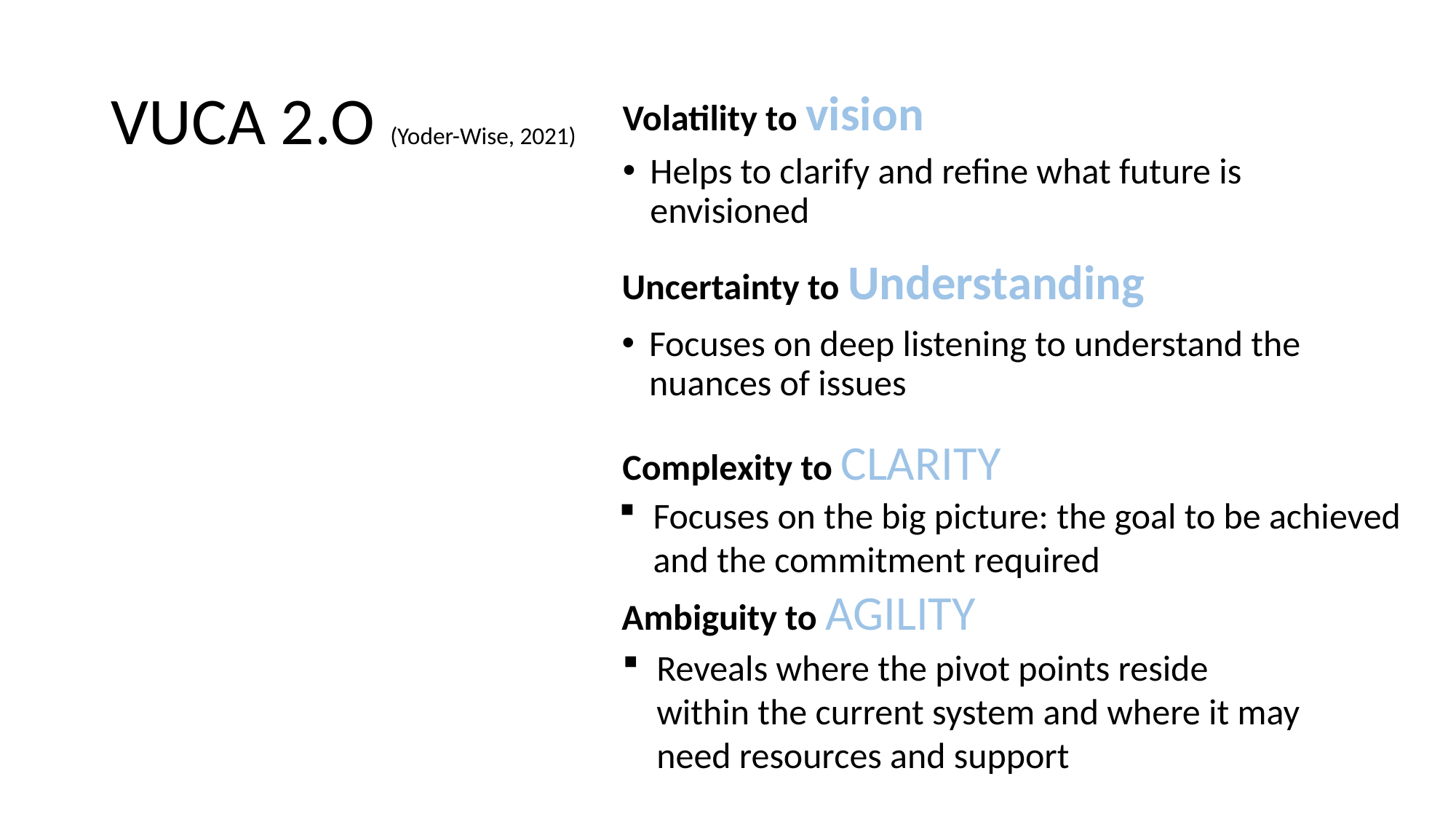

# VUCA 2.O (Yoder-Wise, 2021)
Volatility to vision
Helps to clarify and refine what future is envisioned
Uncertainty to Understanding
Focuses on deep listening to understand the nuances of issues
Complexity to CLARITY
Focuses on the big picture: the goal to be achieved and the commitment required
Ambiguity to AGILITY
Reveals where the pivot points reside within the current system and where it may need resources and support